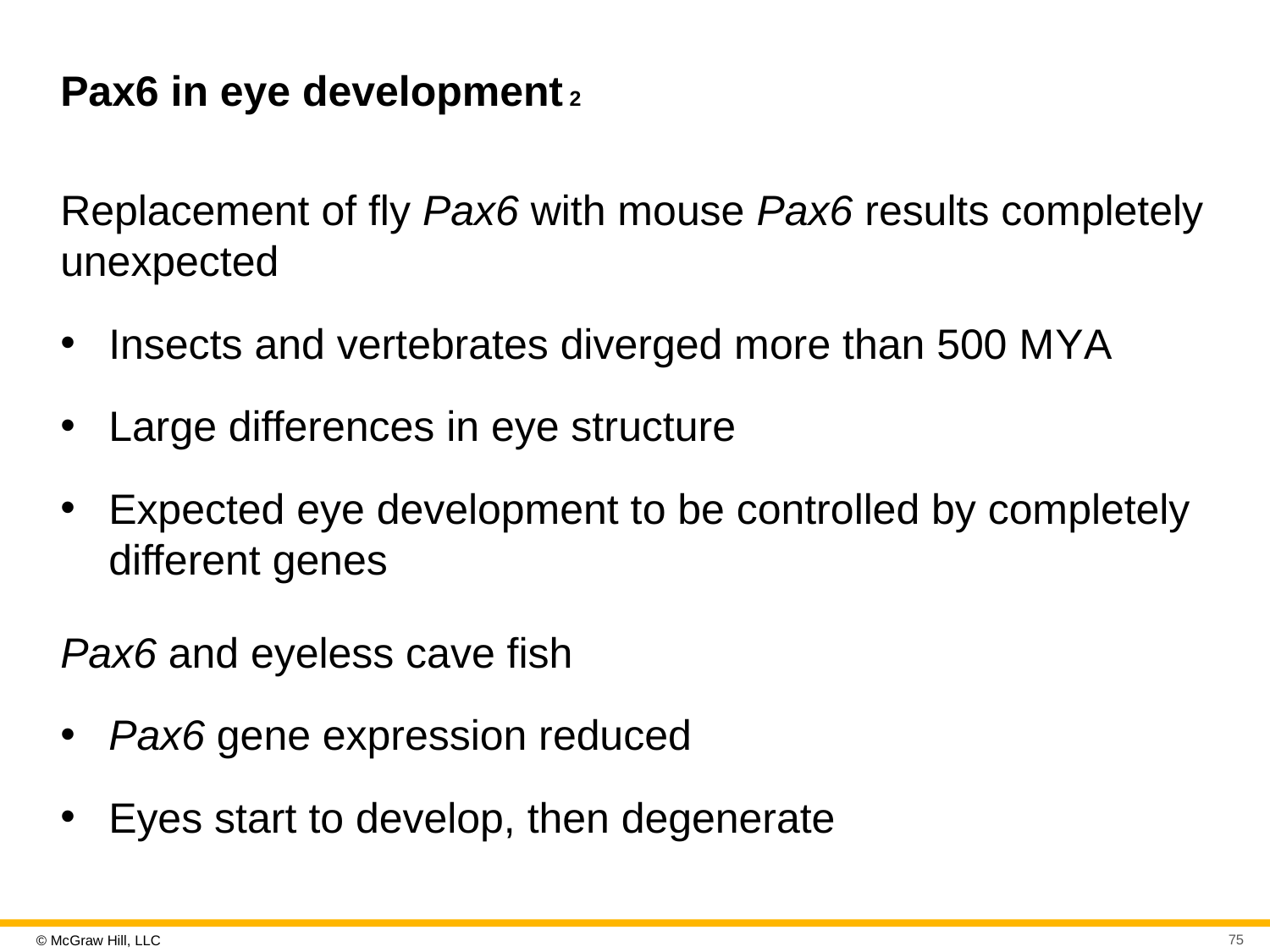

# Pax6 in eye development 2
Replacement of fly Pax6 with mouse Pax6 results completely unexpected
Insects and vertebrates diverged more than 500 M Y A
Large differences in eye structure
Expected eye development to be controlled by completely different genes
Pax6 and eyeless cave fish
Pax6 gene expression reduced
Eyes start to develop, then degenerate
75